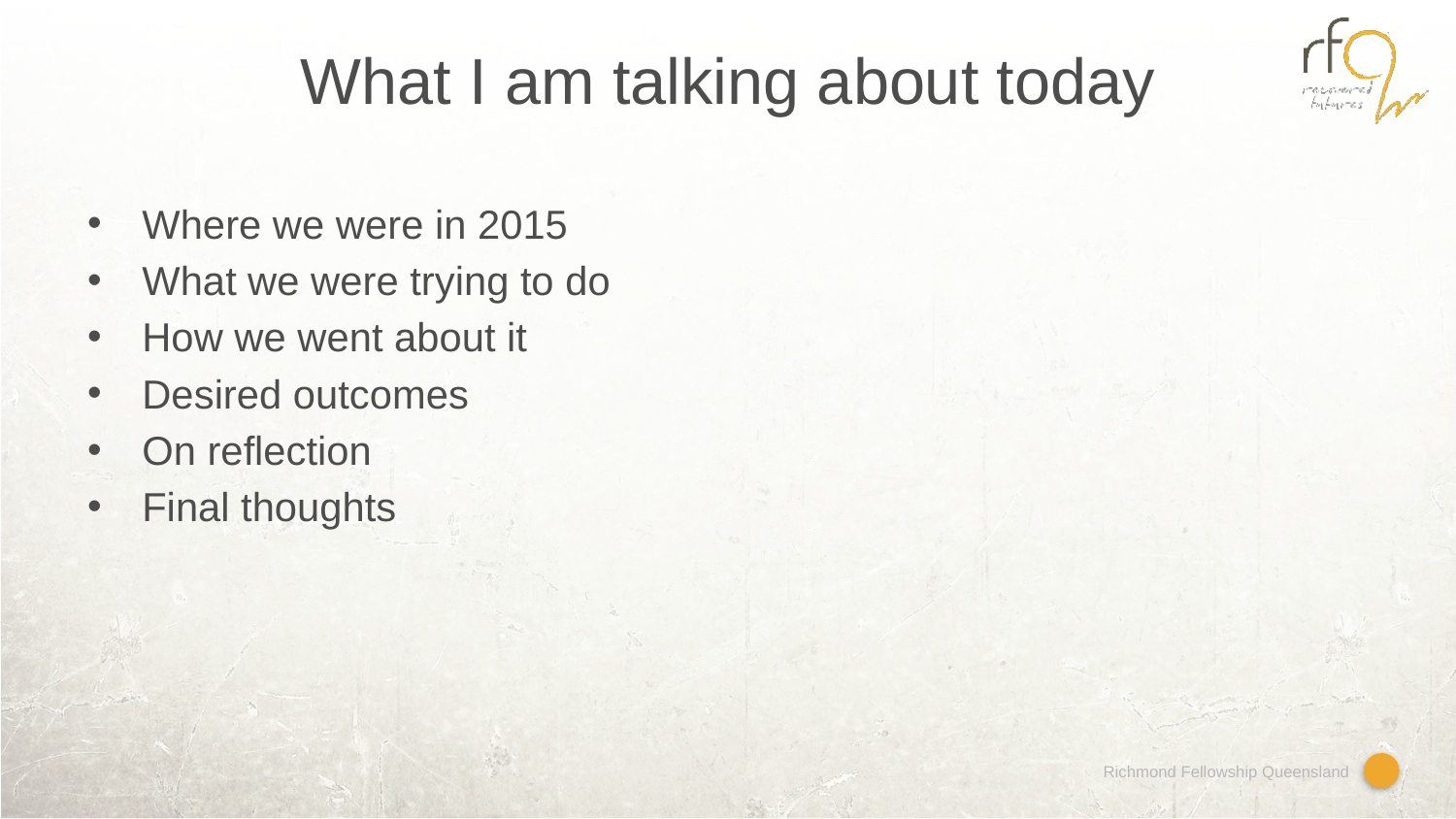

# What I am talking about today
Where we were in 2015
What we were trying to do
How we went about it
Desired outcomes
On reflection
Final thoughts